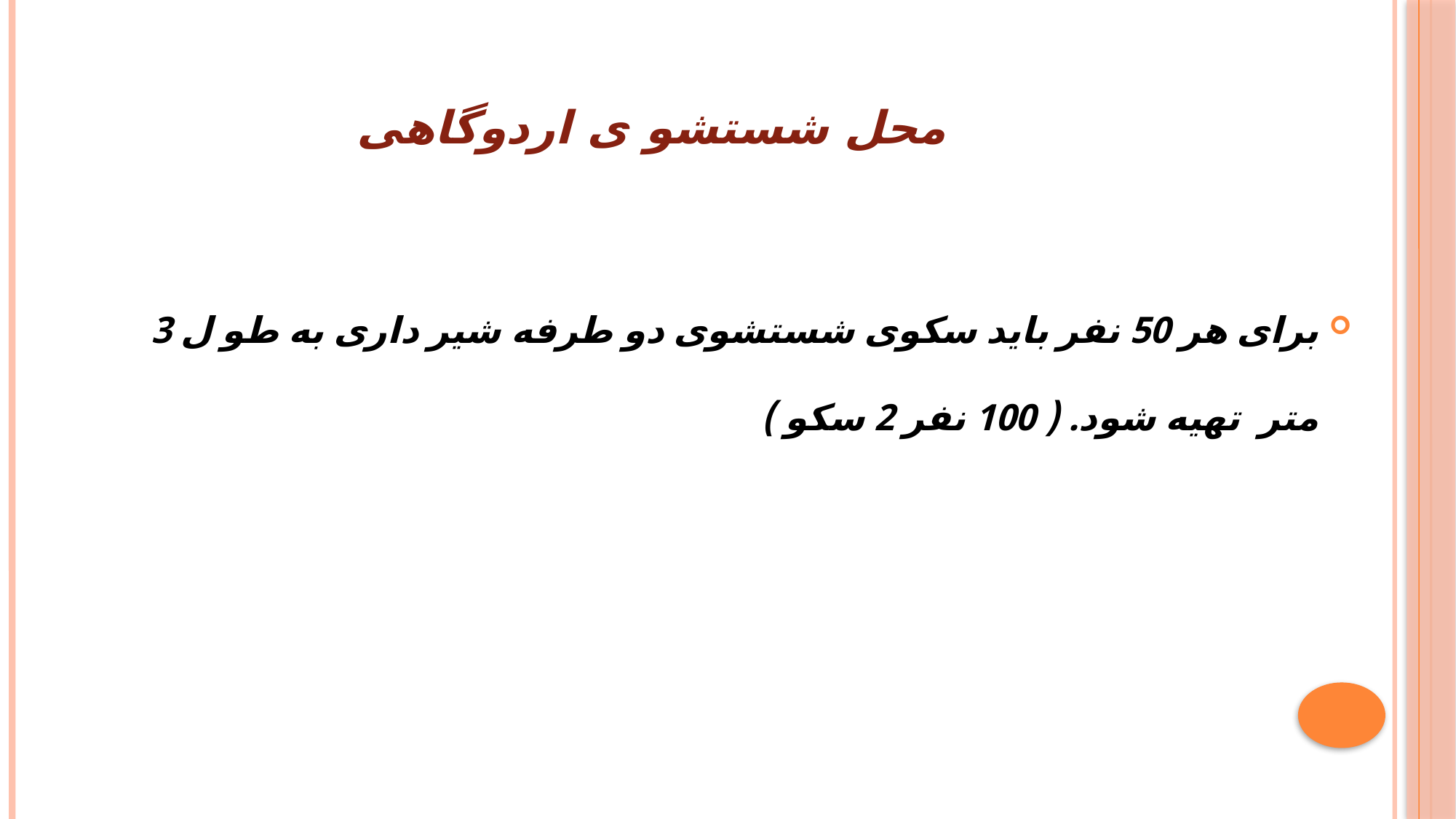

# محل شستشو ی اردوگاهی
برای هر 50 نفر باید سکوی شستشوی دو طرفه شیر داری به طو ل 3 متر  تهیه شود. ( 100 نفر 2 سکو )